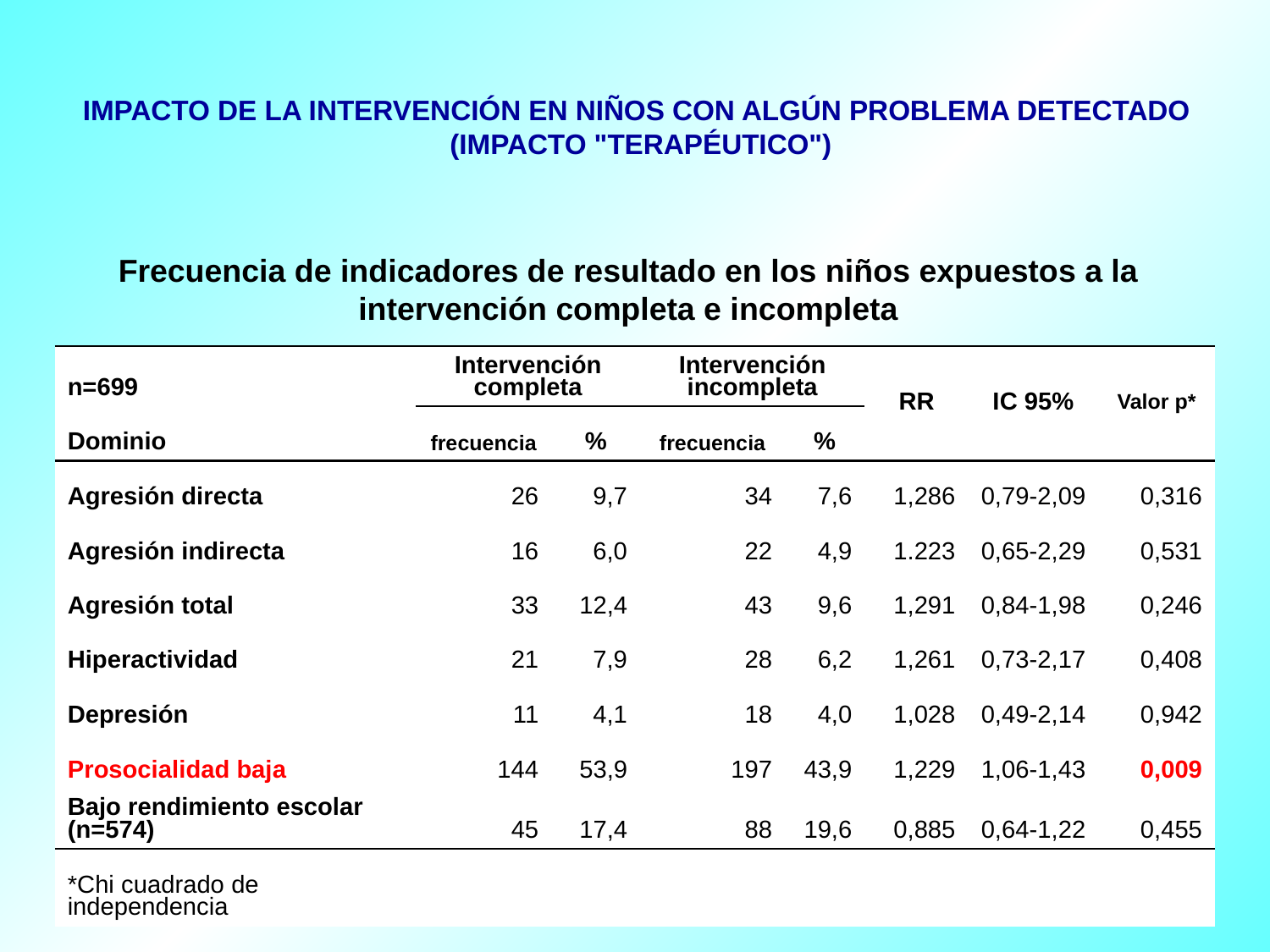

IMPACTO DE LA INTERVENCIÓN EN NIÑOS CON ALGÚN PROBLEMA DETECTADO
(IMPACTO "TERAPÉUTICO")
Frecuencia de indicadores de resultado en los niños expuestos a la intervención completa e incompleta
| n=699 | Intervención completa |  | Intervención incompleta |  | RR | IC 95% | Valor p\* |
| --- | --- | --- | --- | --- | --- | --- | --- |
| Dominio | frecuencia | % | frecuencia | % |  |  |  |
| Agresión directa | 26 | 9,7 | 34 | 7,6 | 1,286 | 0,79-2,09 | 0,316 |
| Agresión indirecta | 16 | 6,0 | 22 | 4,9 | 1.223 | 0,65-2,29 | 0,531 |
| Agresión total | 33 | 12,4 | 43 | 9,6 | 1,291 | 0,84-1,98 | 0,246 |
| Hiperactividad | 21 | 7,9 | 28 | 6,2 | 1,261 | 0,73-2,17 | 0,408 |
| Depresión | 11 | 4,1 | 18 | 4,0 | 1,028 | 0,49-2,14 | 0,942 |
| Prosocialidad baja | 144 | 53,9 | 197 | 43,9 | 1,229 | 1,06-1,43 | 0,009 |
| Bajo rendimiento escolar (n=574) | 45 | 17,4 | 88 | 19,6 | 0,885 | 0,64-1,22 | 0,455 |
| \*Chi cuadrado de independencia |  |  |  |  |  |  |  |